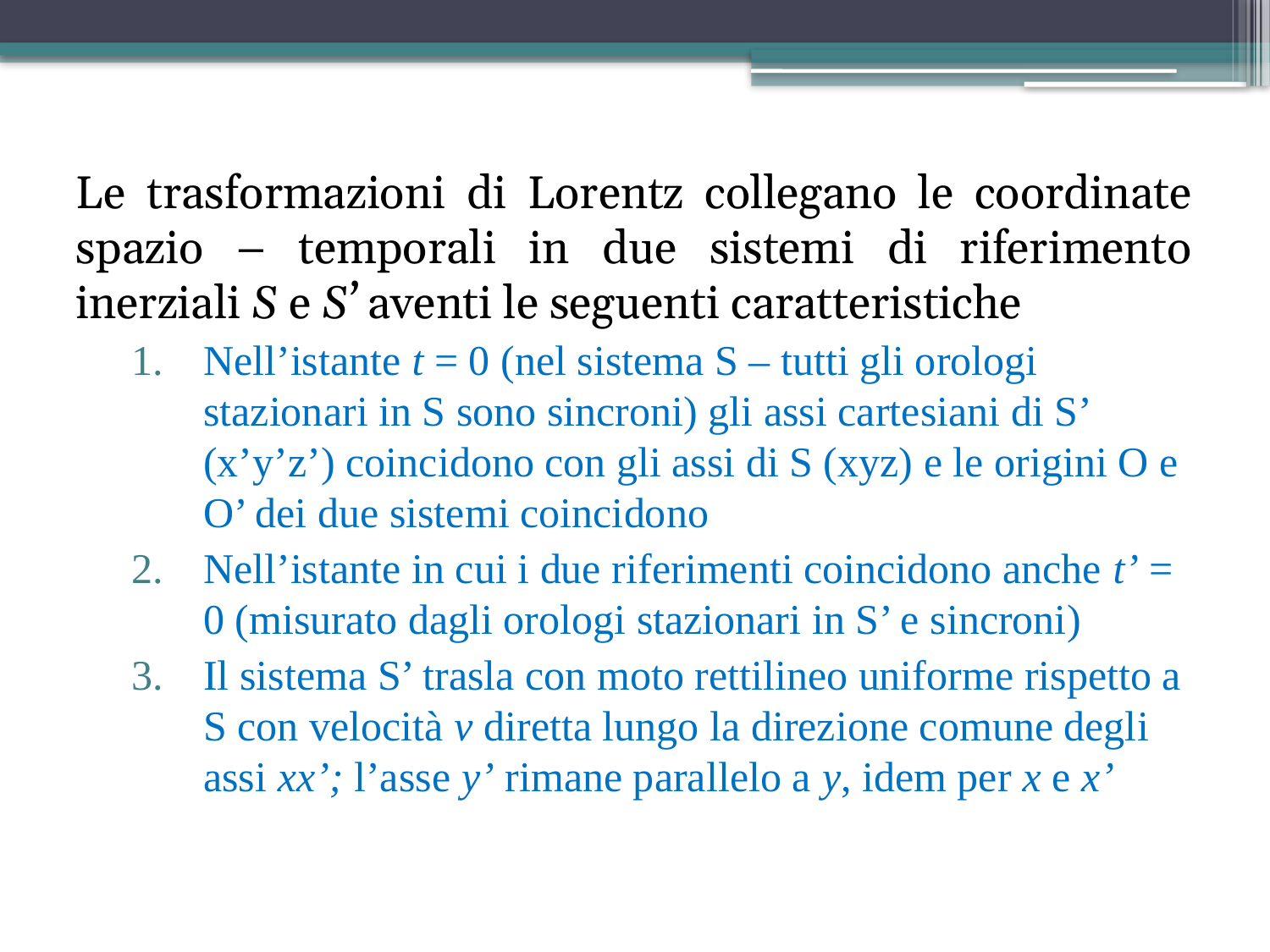

Le trasformazioni di Lorentz collegano le coordinate spazio – temporali in due sistemi di riferimento inerziali S e S’ aventi le seguenti caratteristiche
Nell’istante t = 0 (nel sistema S – tutti gli orologi stazionari in S sono sincroni) gli assi cartesiani di S’ (x’y’z’) coincidono con gli assi di S (xyz) e le origini O e O’ dei due sistemi coincidono
Nell’istante in cui i due riferimenti coincidono anche t’ = 0 (misurato dagli orologi stazionari in S’ e sincroni)
Il sistema S’ trasla con moto rettilineo uniforme rispetto a S con velocità v diretta lungo la direzione comune degli assi xx’; l’asse y’ rimane parallelo a y, idem per x e x’